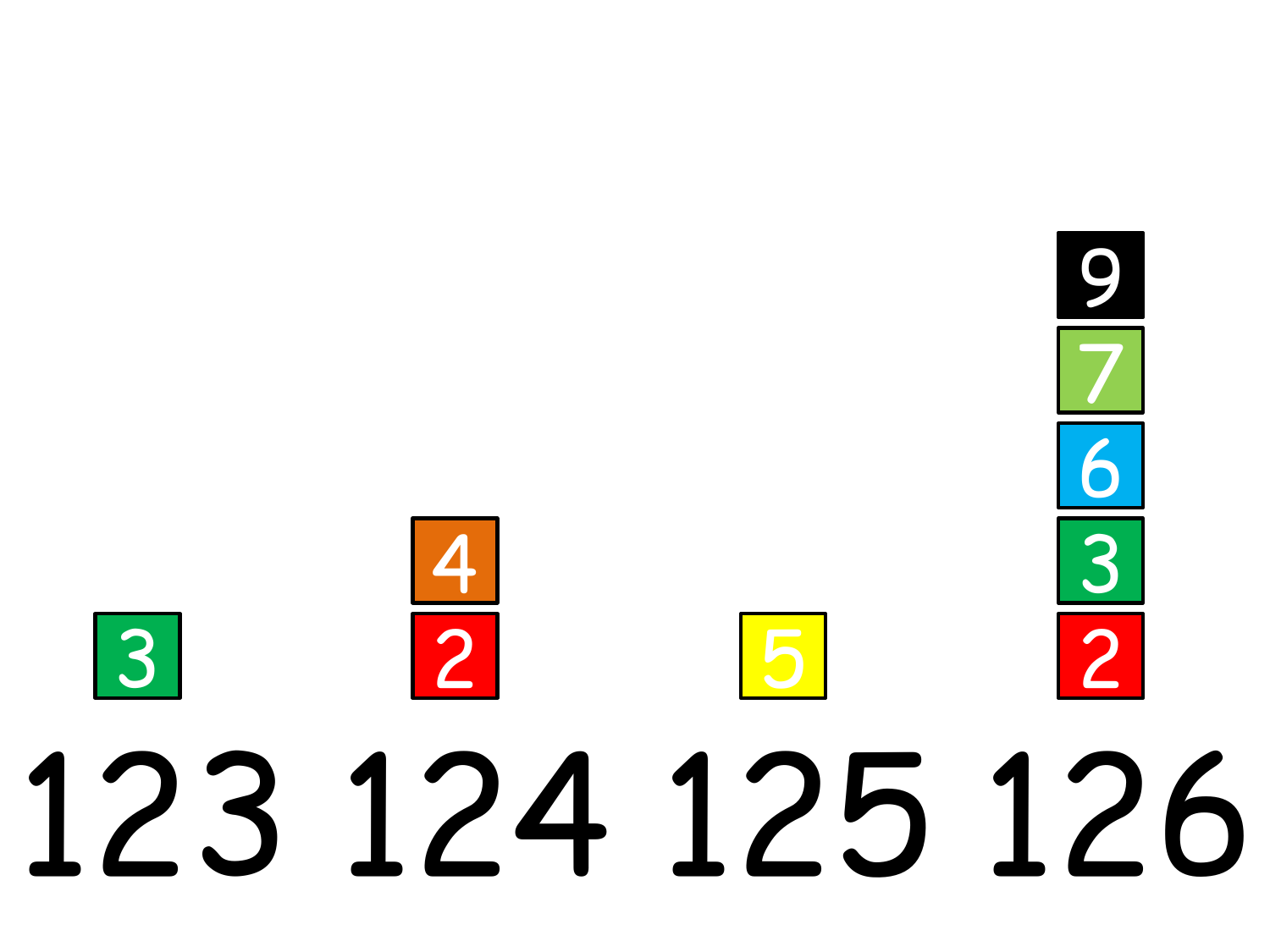

9
7
6
3
2
4
2
3
5
 123 124 125 126